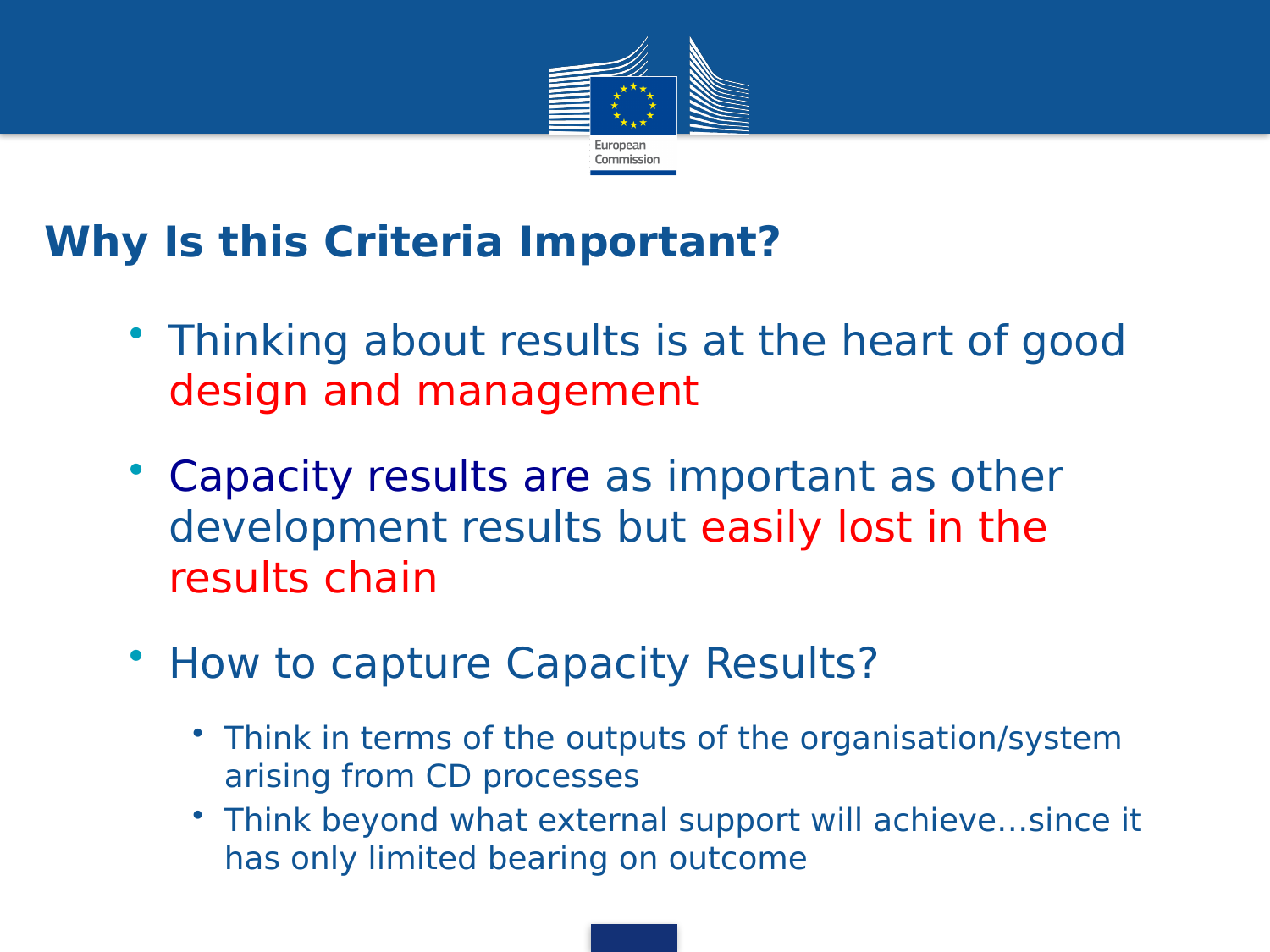

# Why Is this Criteria Important?
Thinking about results is at the heart of good design and management

Capacity results are as important as other development results but easily lost in the results chain

How to capture Capacity Results?

Think in terms of the outputs of the organisation/system arising from CD processes
Think beyond what external support will achieve…since it has only limited bearing on outcome